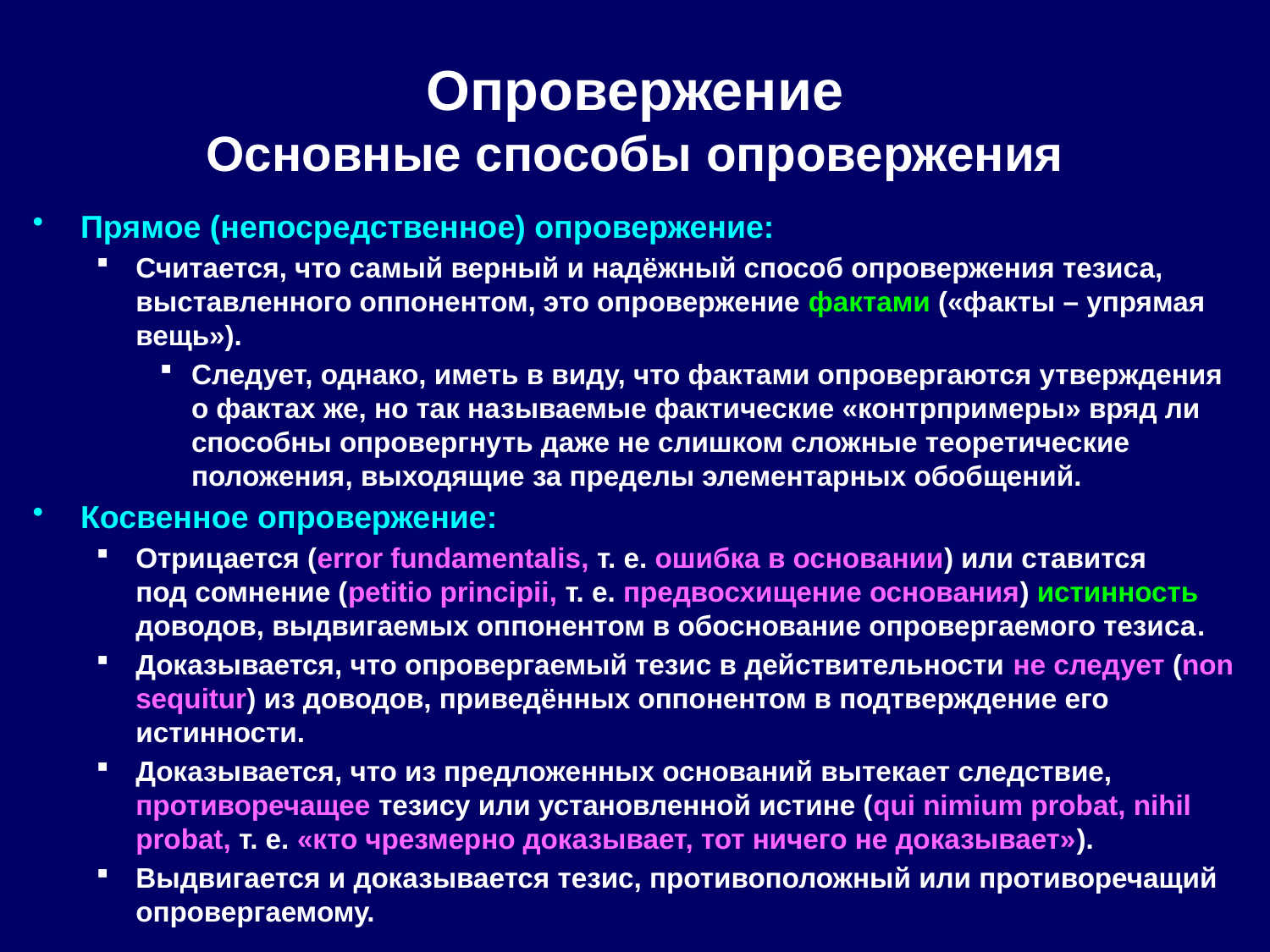

# Опровержение Основные способы опровержения
Прямое (непосредственное) опровержение:
Считается, что самый верный и надёжный способ опровержения тезиса, выставленного оппонентом, это опровержение фактами («факты – упрямая вещь»).
Следует, однако, иметь в виду, что фактами опровергаются утверждения о фактах же, но так называемые фактические «контрпримеры» вряд ли способны опровергнуть даже не слишком сложные теоретические положения, выходящие за пределы элементарных обобщений.
Косвенное опровержение:
Отрицается (error fundamentalis, т. е. ошибка в основании) или ставится
под сомнение (petitio principii, т. е. предвосхищение основания) истинность доводов, выдвигаемых оппонентом в обоснование опровергаемого тезиса.
Доказывается, что опровергаемый тезис в действительности не следует (non sequitur) из доводов, приведённых оппонентом в подтверждение его истинности.
Доказывается, что из предложенных оснований вытекает следствие, противоречащее тезису или установленной истине (qui nimium probat, nihil probat, т. е. «кто чрезмерно доказывает, тот ничего не доказывает»).
Выдвигается и доказывается тезис, противоположный или противоречащий опровергаемому.